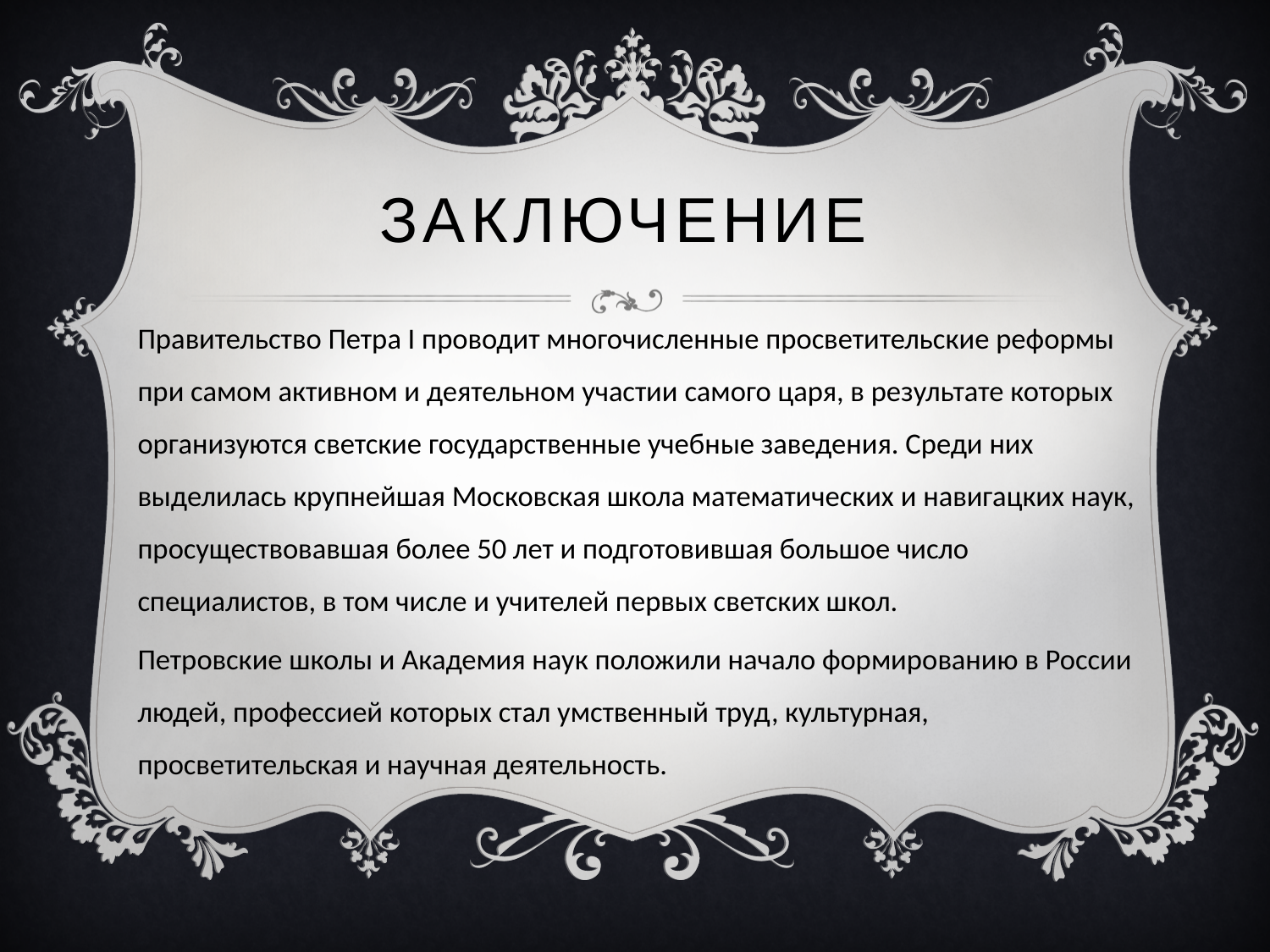

# Заключение
Правительство Петра I проводит многочисленные просветительские реформы при самом активном и деятельном участии самого царя, в результате которых организуются светские государственные учебные заведения. Среди них выделилась крупнейшая Московская школа математических и навигацких наук, просуществовавшая более 50 лет и подготовившая большое число специалистов, в том числе и учителей первых светских школ.
Петровские школы и Академия наук положили начало формированию в России людей, профессией которых стал умственный труд, культурная, просветительская и научная деятельность.